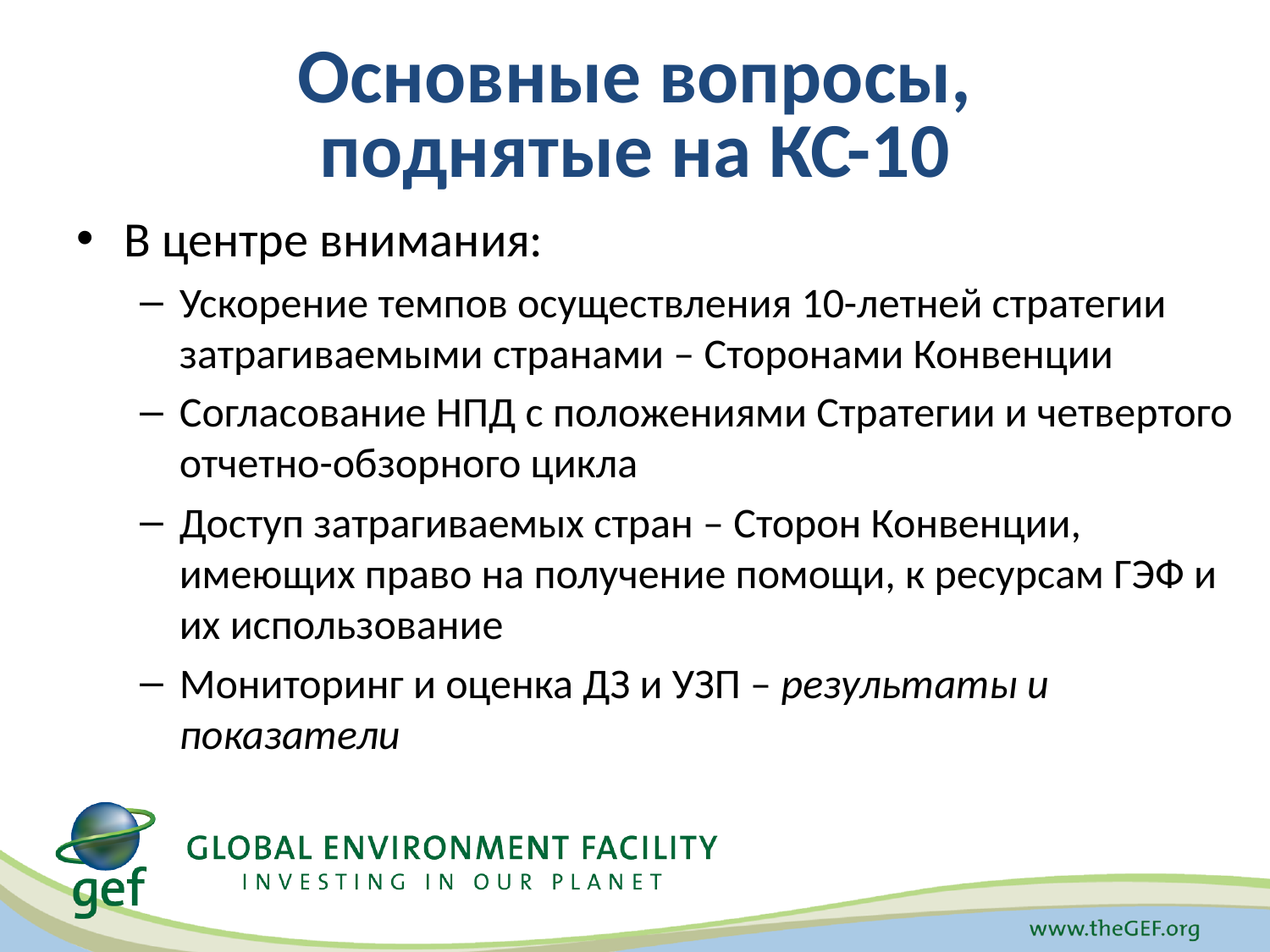

# Основные вопросы, поднятые на КС-10
В центре внимания:
Ускорение темпов осуществления 10-летней стратегии затрагиваемыми странами – Сторонами Конвенции
Согласование НПД с положениями Стратегии и четвертого отчетно-обзорного цикла
Доступ затрагиваемых стран – Сторон Конвенции, имеющих право на получение помощи, к ресурсам ГЭФ и их использование
Мониторинг и оценка ДЗ и УЗП – результаты и показатели